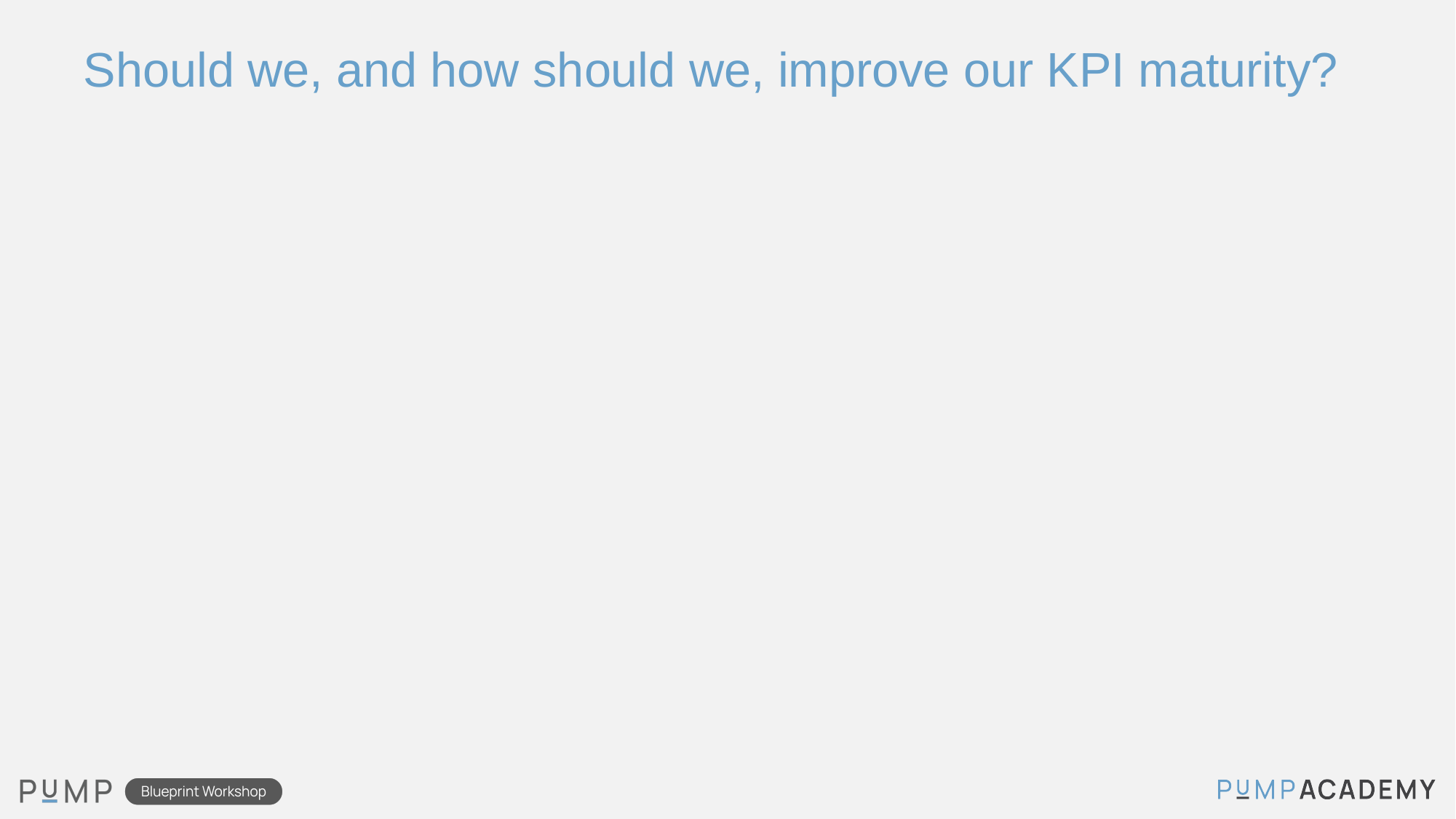

# Should we, and how should we, improve our KPI maturity?